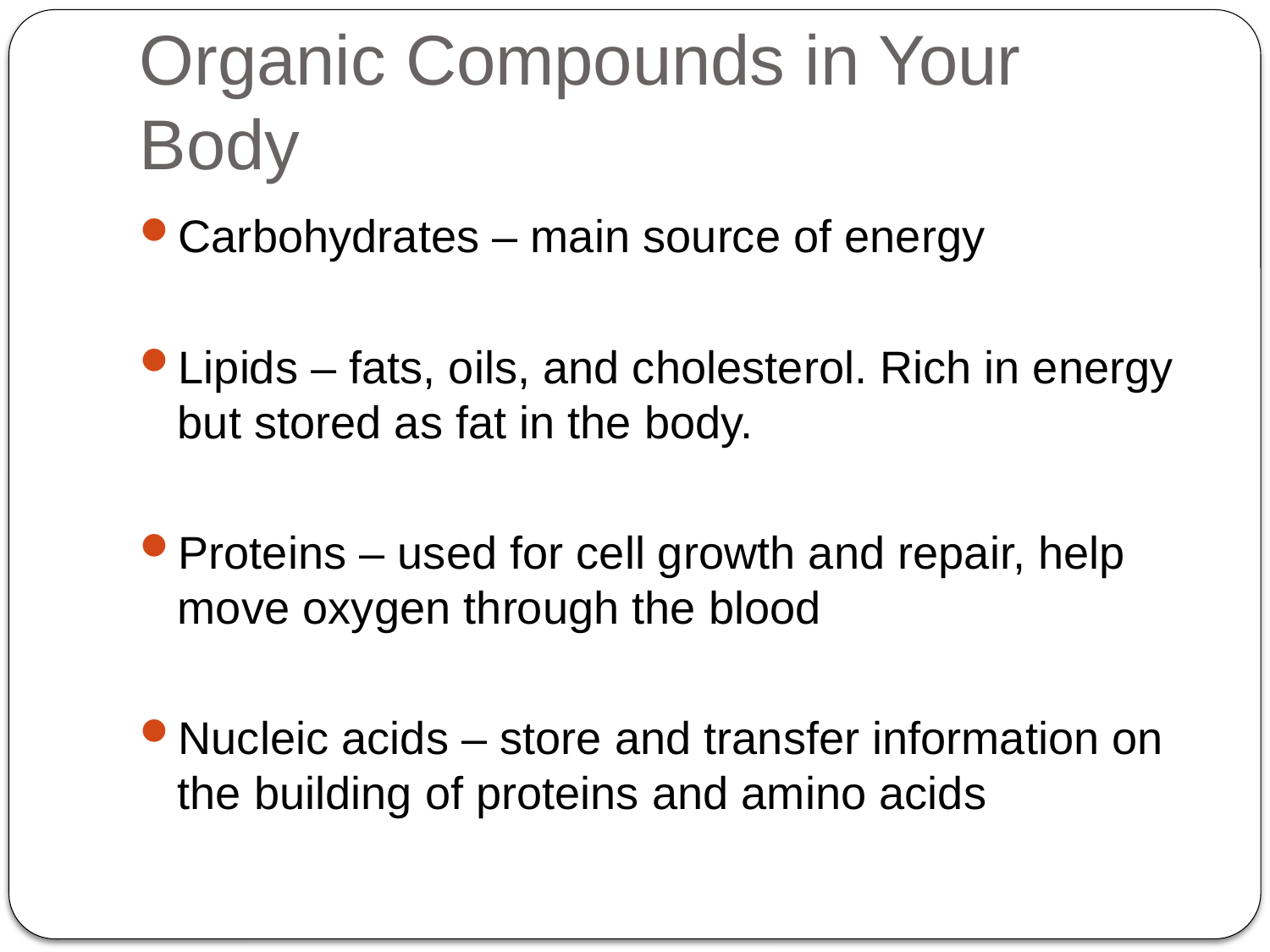

# Organic Compounds in Your Body
Carbohydrates – main source of energy

Lipids – fats, oils, and cholesterol. Rich in energy but stored as fat in the body.

Proteins – used for cell growth and repair, help move oxygen through the blood

Nucleic acids – store and transfer information on the building of proteins and amino acids